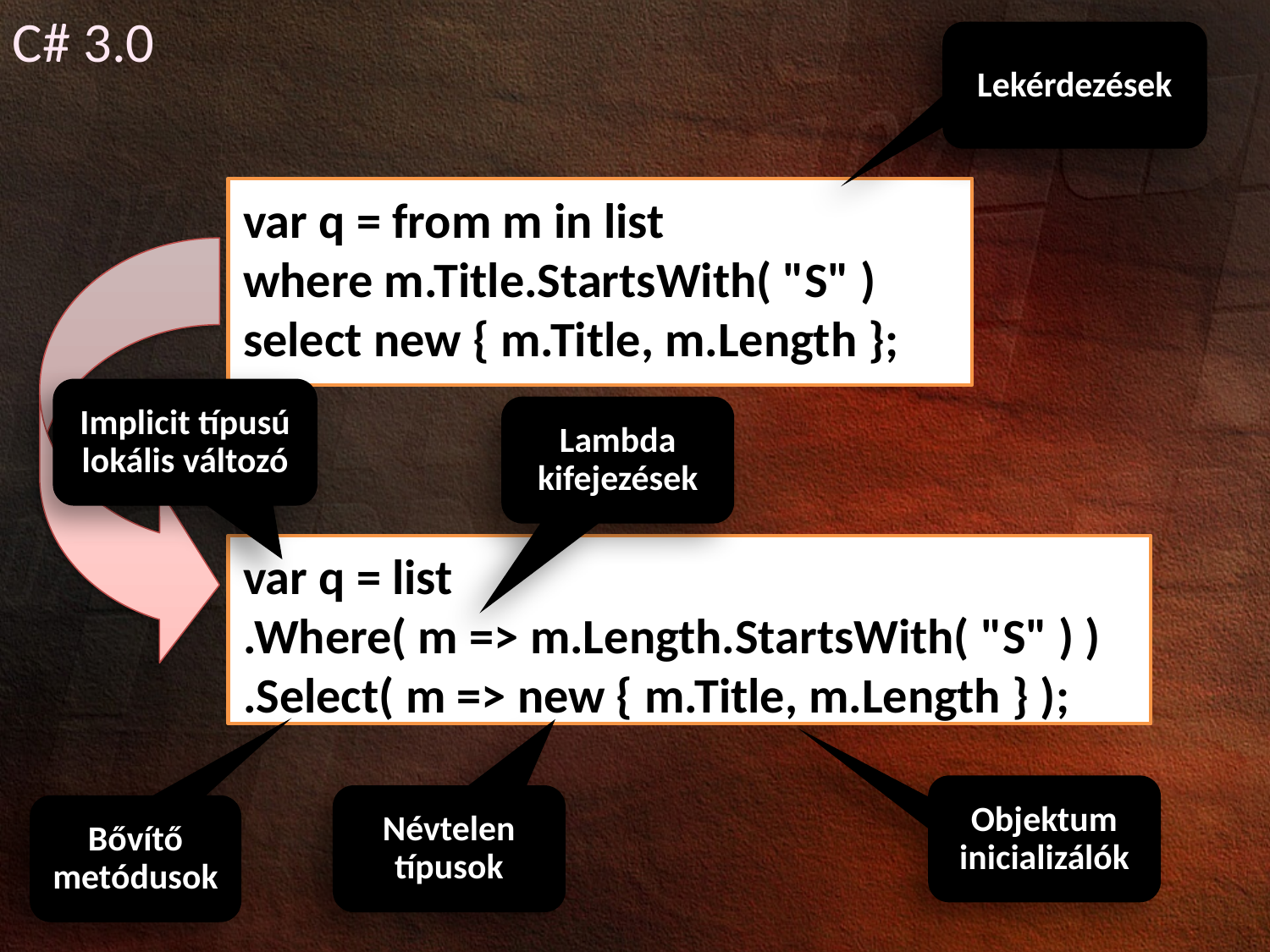

C# 3.0
Lekérdezések
var q = from m in list
where m.Title.StartsWith( "S" )
select new { m.Title, m.Length };

Implicit típusú lokális változó
Lambda kifejezések
var q = list
.Where( m => m.Length.StartsWith( "S" ) )
.Select( m => new { m.Title, m.Length } );
Objektum inicializálók
Névtelen típusok
Bővítő metódusok